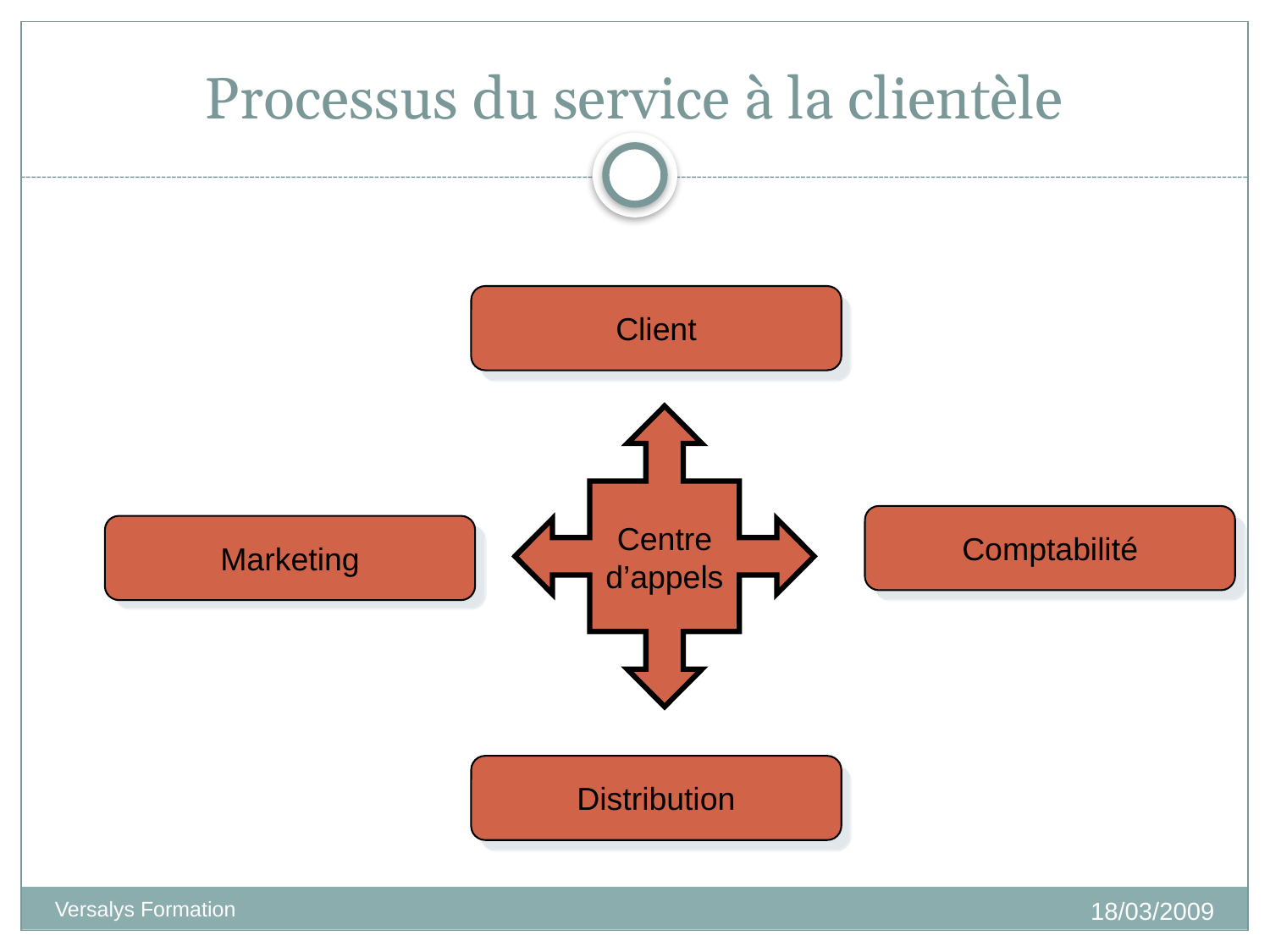

# Processus du service à la clientèle
Client
Centre
d’appels
Comptabilité
Marketing
Distribution
18/03/2009
Versalys Formation